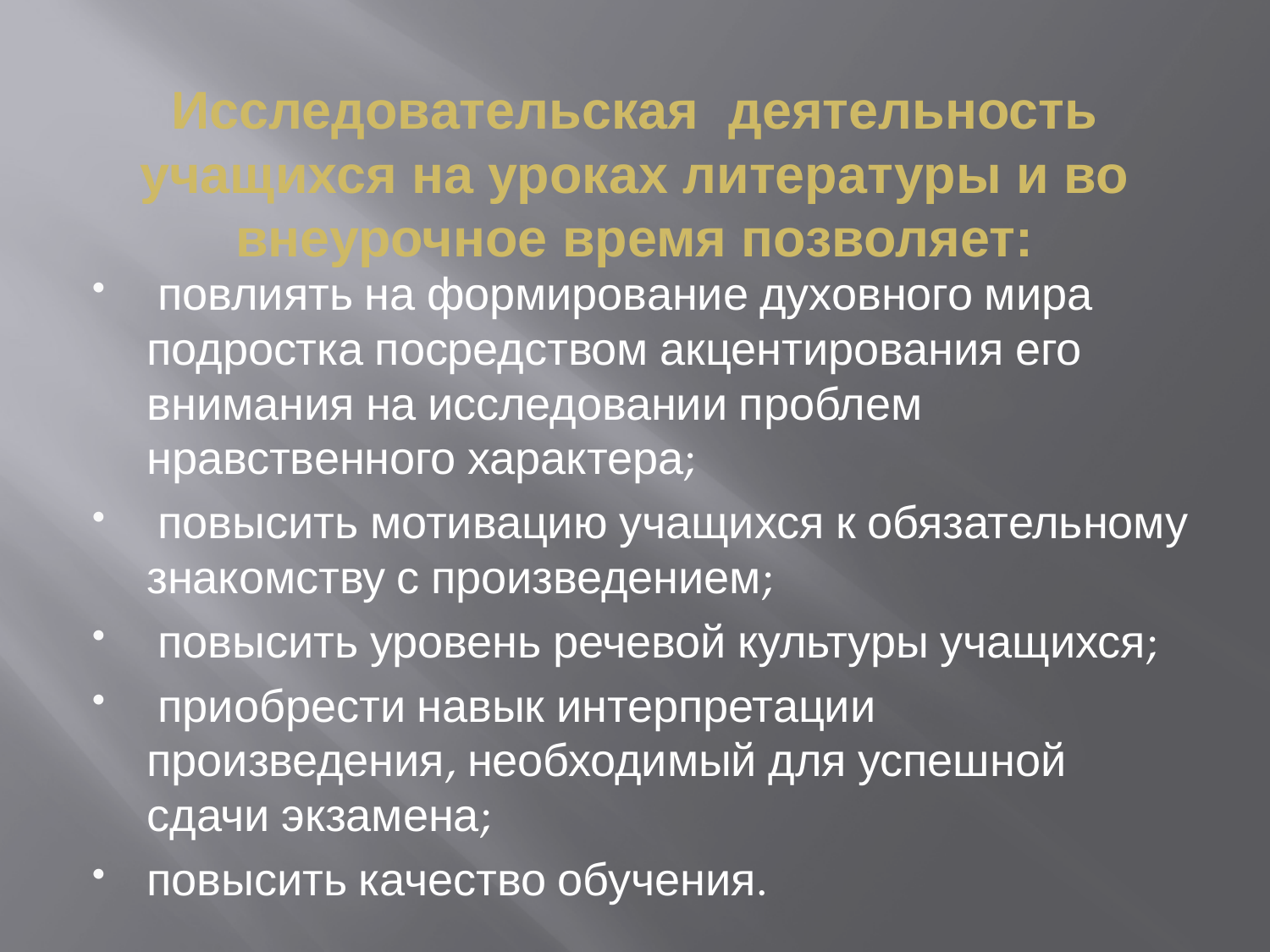

# Исследовательская  деятельность учащихся на уроках литературы и во внеурочное время позволяет:
 повлиять на формирование духовного мира подростка посредством акцентирования его внимания на исследовании проблем нравственного характера;
 повысить мотивацию учащихся к обязательному знакомству с произведением;
 повысить уровень речевой культуры учащихся;
 приобрести навык интерпретации произведения, необходимый для успешной сдачи экзамена;
повысить качество обучения.